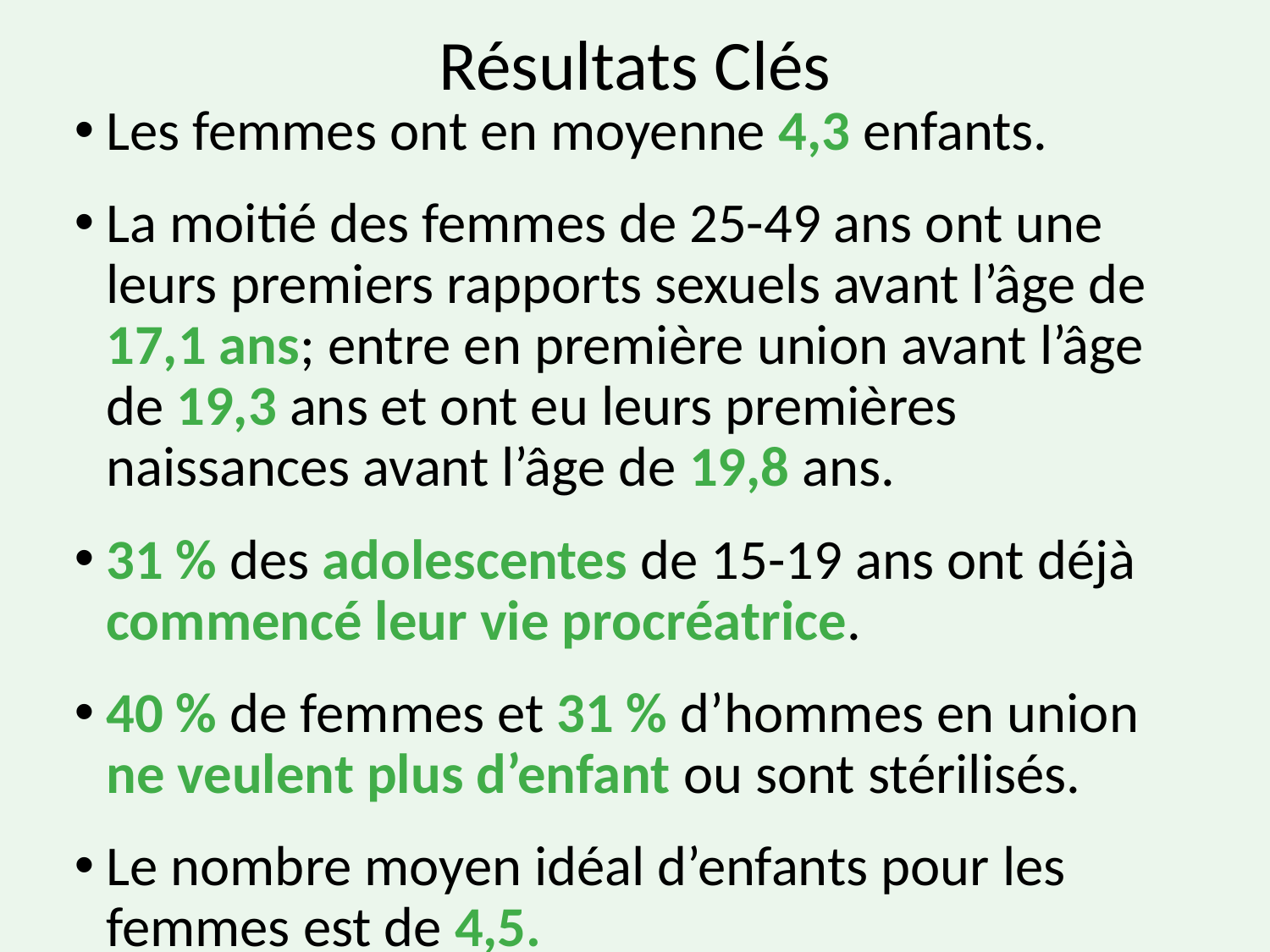

# Résultats Clés
Les femmes ont en moyenne 4,3 enfants.
La moitié des femmes de 25-49 ans ont une leurs premiers rapports sexuels avant l’âge de 17,1 ans; entre en première union avant l’âge de 19,3 ans et ont eu leurs premières naissances avant l’âge de 19,8 ans.
31 % des adolescentes de 15-19 ans ont déjà commencé leur vie procréatrice.
40 % de femmes et 31 % d’hommes en union ne veulent plus d’enfant ou sont stérilisés.
Le nombre moyen idéal d’enfants pour les femmes est de 4,5.